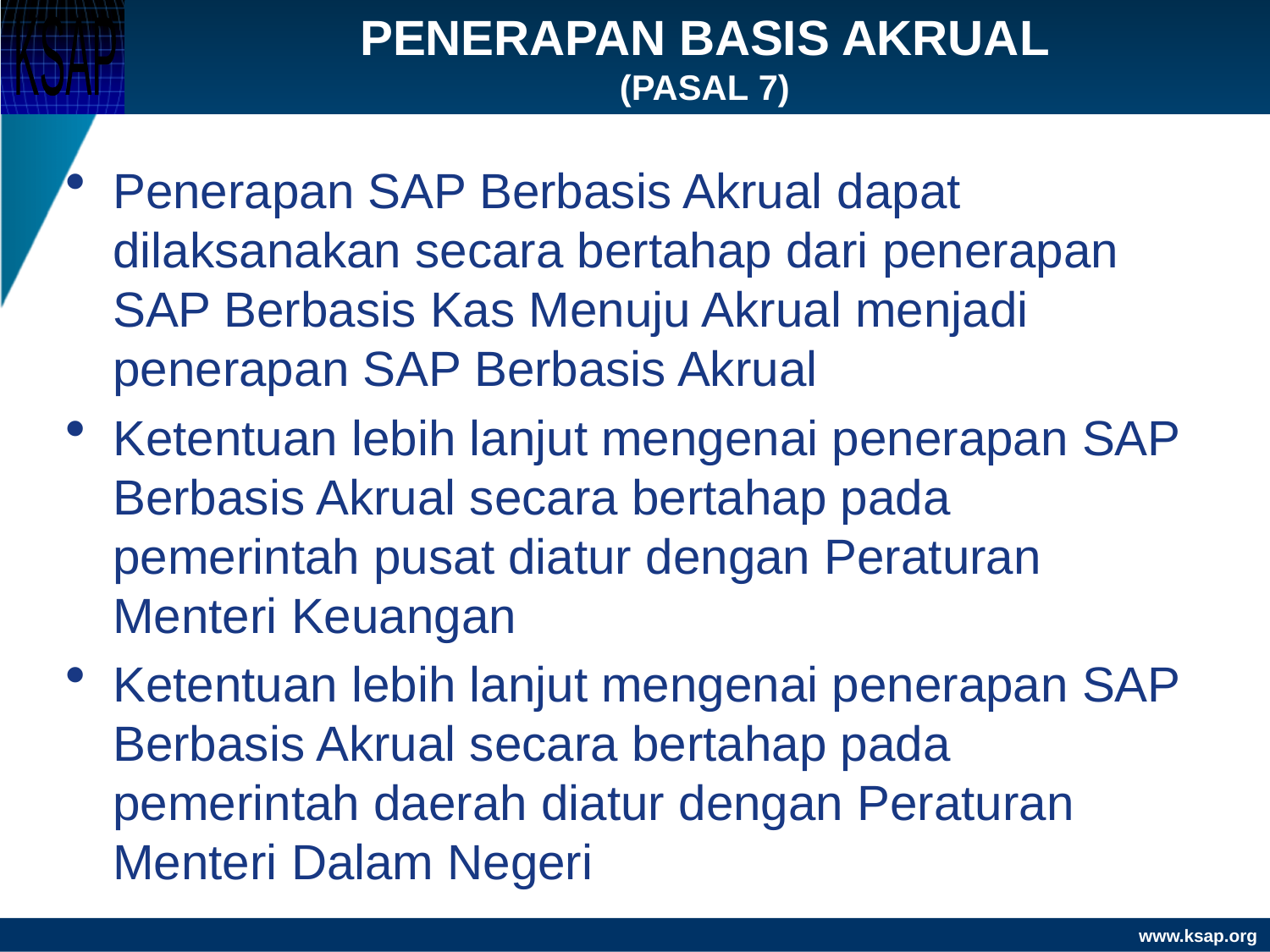

# PENERAPAN BASIS AKRUAL (PASAL 7)
Penerapan SAP Berbasis Akrual dapat dilaksanakan secara bertahap dari penerapan SAP Berbasis Kas Menuju Akrual menjadi penerapan SAP Berbasis Akrual
Ketentuan lebih lanjut mengenai penerapan SAP Berbasis Akrual secara bertahap pada pemerintah pusat diatur dengan Peraturan Menteri Keuangan
Ketentuan lebih lanjut mengenai penerapan SAP Berbasis Akrual secara bertahap pada pemerintah daerah diatur dengan Peraturan Menteri Dalam Negeri